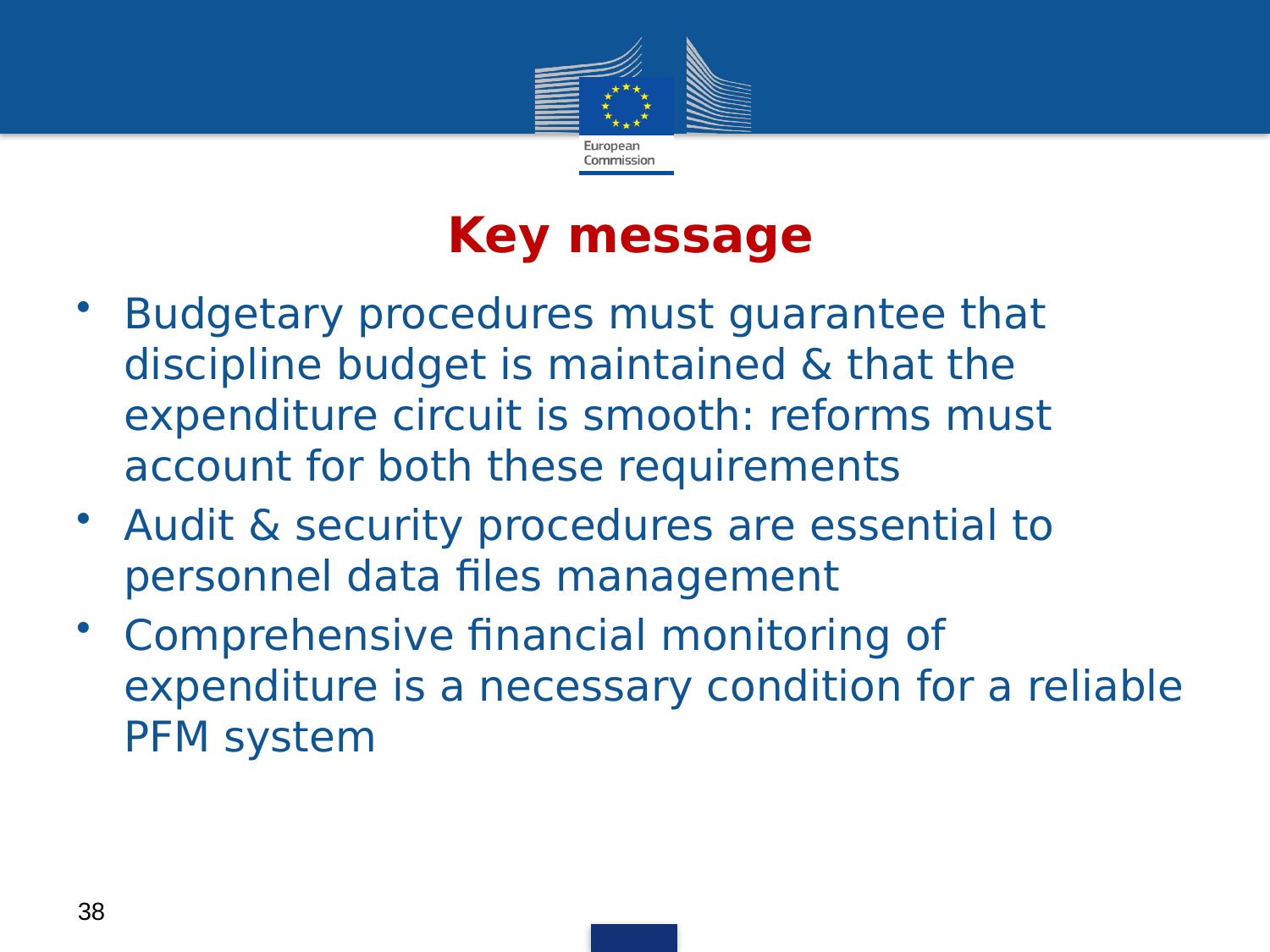

# Key message
Budgetary procedures must guarantee that discipline budget is maintained & that the expenditure circuit is smooth: reforms must account for both these requirements
Audit & security procedures are essential to personnel data files management
Comprehensive financial monitoring of expenditure is a necessary condition for a reliable PFM system
38